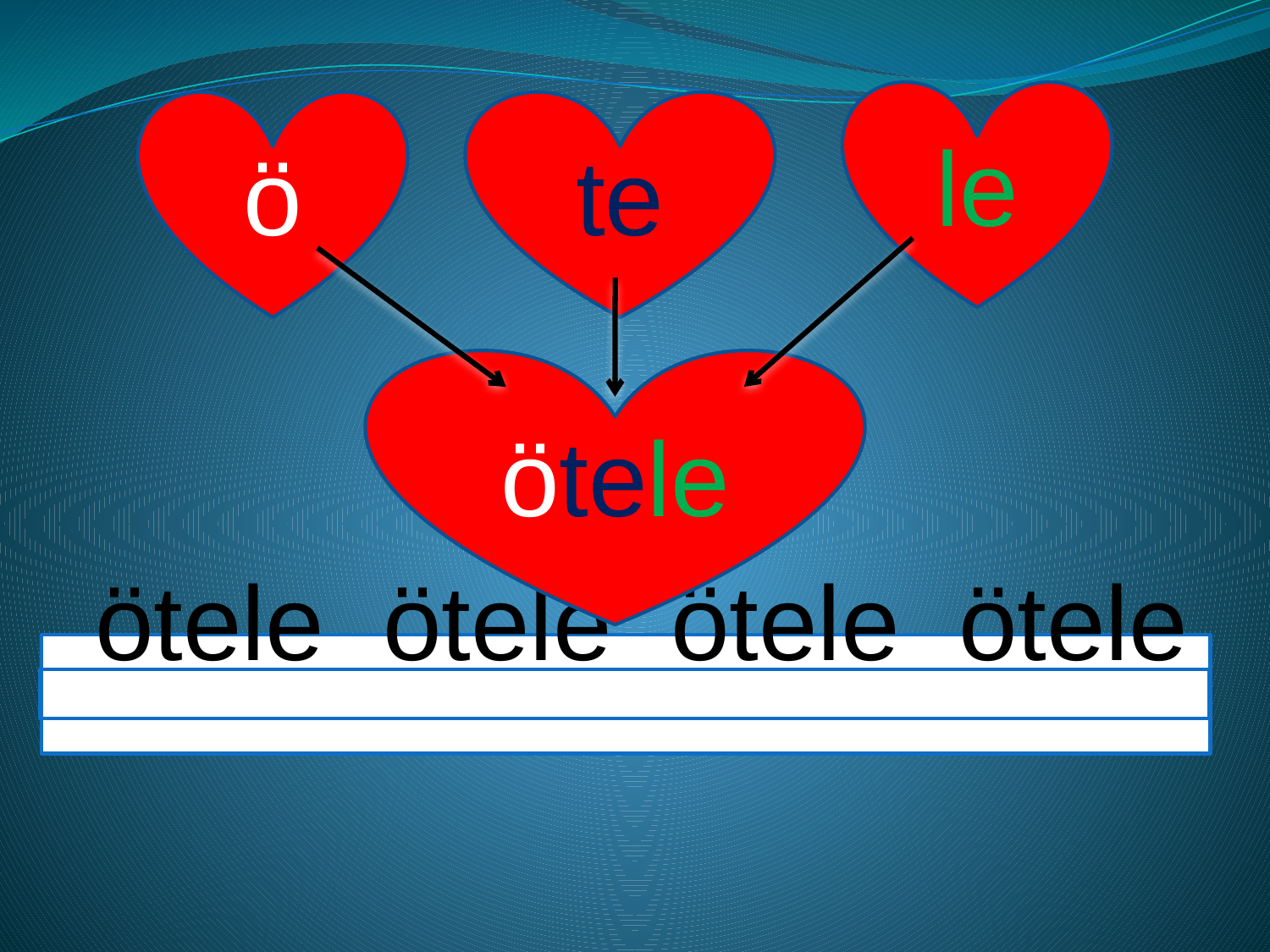

le
ö
te

ötele

   ötele  ötele  ötele  ötele